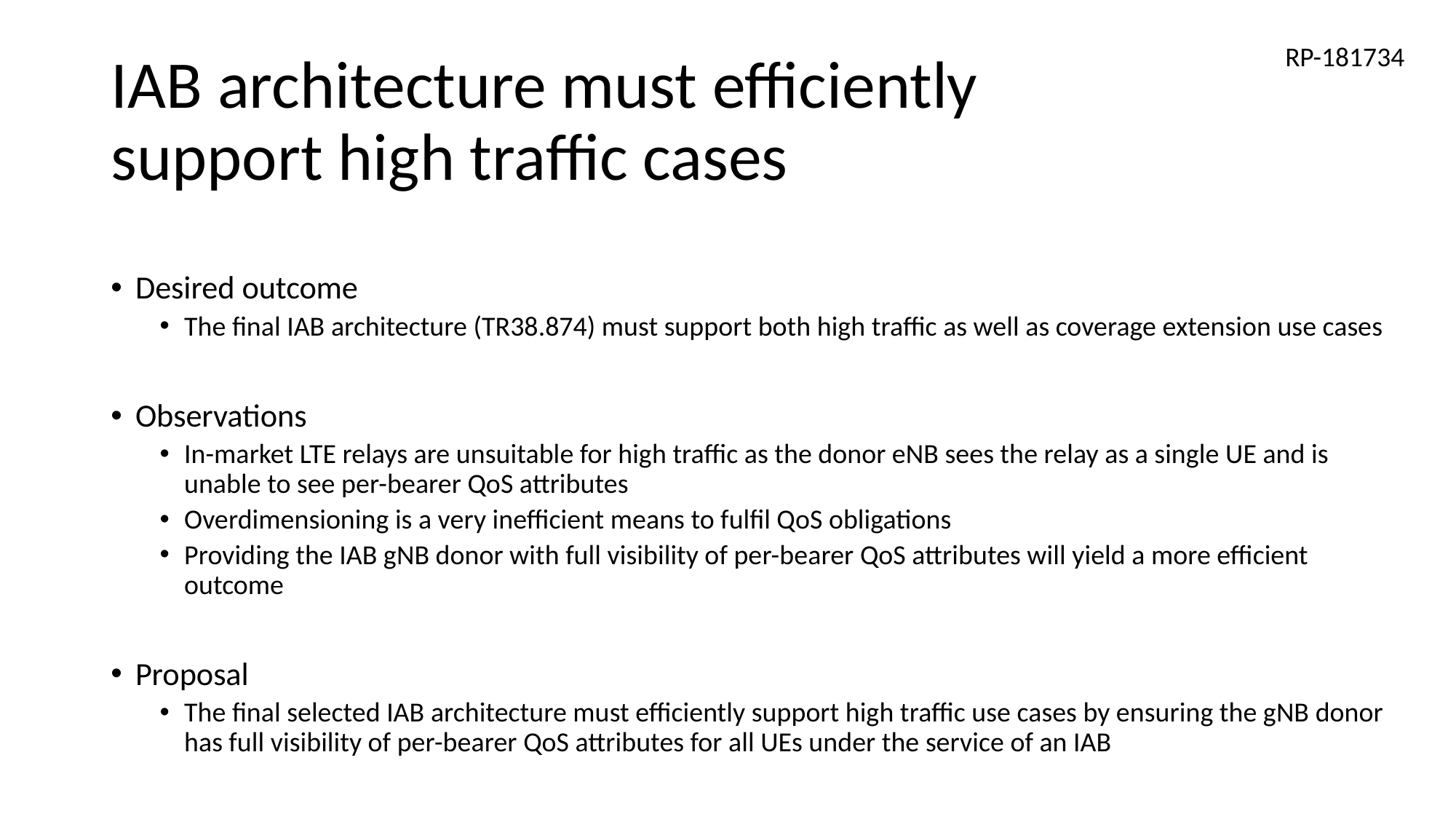

RP-181734
# IAB architecture must efficiently support high traffic cases
Desired outcome
The final IAB architecture (TR38.874) must support both high traffic as well as coverage extension use cases

Observations
In-market LTE relays are unsuitable for high traffic as the donor eNB sees the relay as a single UE and is unable to see per-bearer QoS attributes
Overdimensioning is a very inefficient means to fulfil QoS obligations
Providing the IAB gNB donor with full visibility of per-bearer QoS attributes will yield a more efficient outcome

Proposal
The final selected IAB architecture must efficiently support high traffic use cases by ensuring the gNB donor has full visibility of per-bearer QoS attributes for all UEs under the service of an IAB